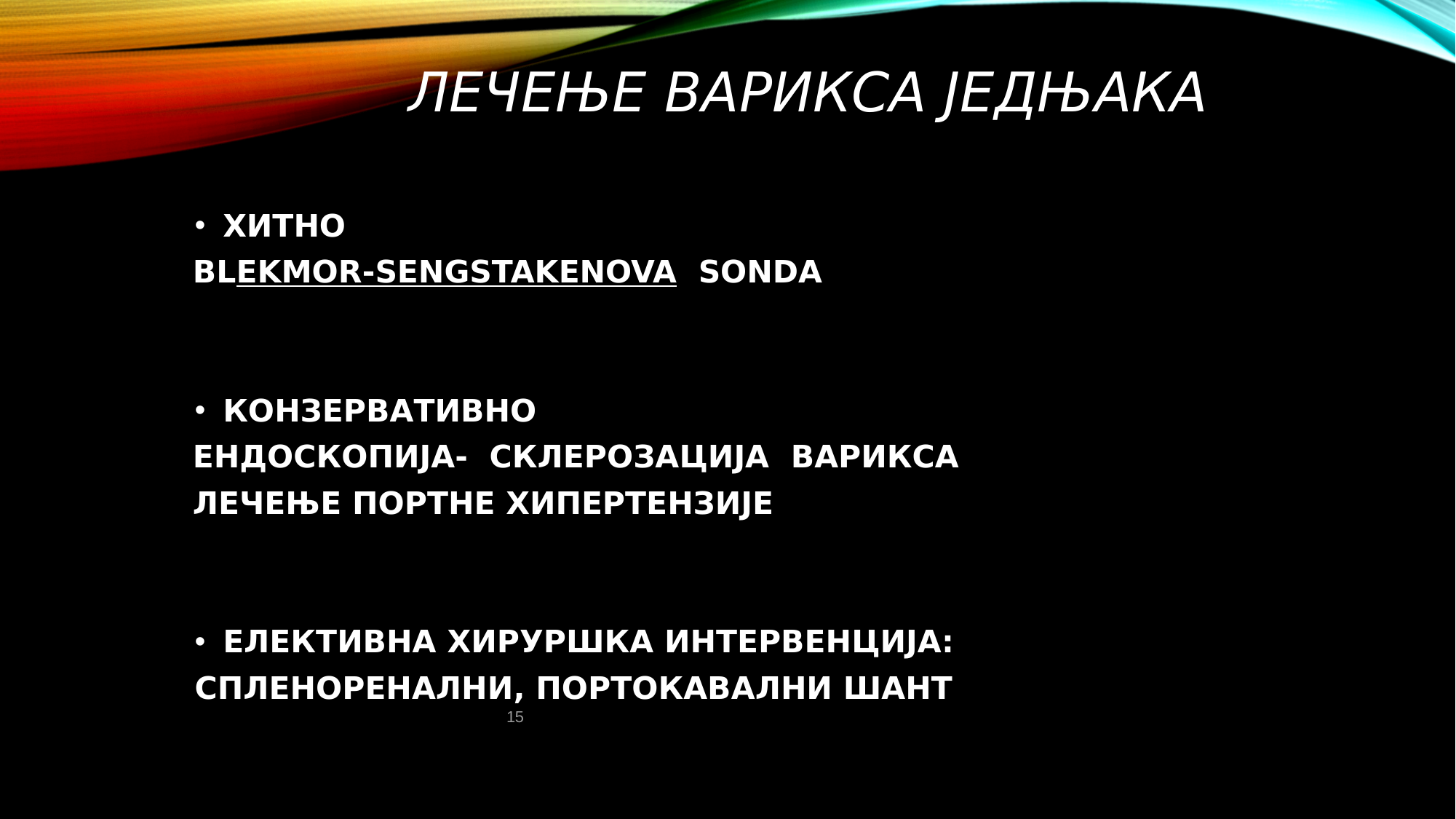

# ЛЕЧЕЊЕ ВАРИКСА ЈЕДЊАКА
ХИТНО
BLEKMOR-SENGSTAKENOVA  SONDA

КОНЗЕРВАТИВНО
ЕНДОСКОПИЈА-  СКЛЕРОЗАЦИЈА  ВАРИКСА
ЛЕЧЕЊЕ ПОРТНЕ ХИПЕРТЕНЗИЈЕ

ЕЛЕКТИВНА ХИРУРШКА ИНТЕРВЕНЦИЈА:
СПЛЕНОРЕНАЛНИ, ПОРТОКАВАЛНИ ШАНТ

15